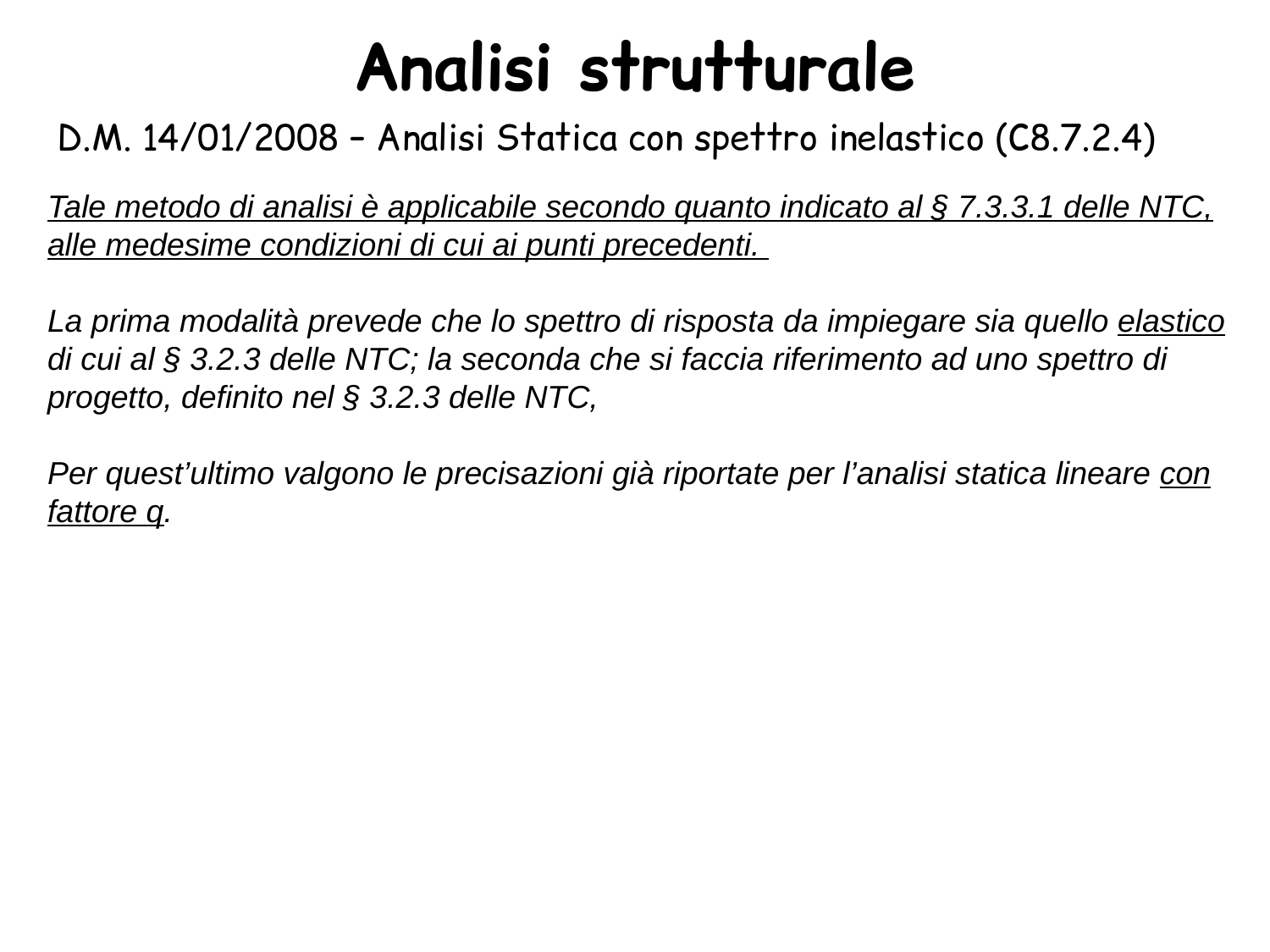

Analisi strutturale
D.M. 14/01/2008 – Analisi Statica con spettro inelastico (C8.7.2.4)
Tale metodo di analisi è applicabile secondo quanto indicato al § 7.3.3.1 delle NTC, alle medesime condizioni di cui ai punti precedenti.

La prima modalità prevede che lo spettro di risposta da impiegare sia quello elastico di cui al § 3.2.3 delle NTC; la seconda che si faccia riferimento ad uno spettro di progetto, definito nel § 3.2.3 delle NTC,

Per quest’ultimo valgono le precisazioni già riportate per l’analisi statica lineare con fattore q.